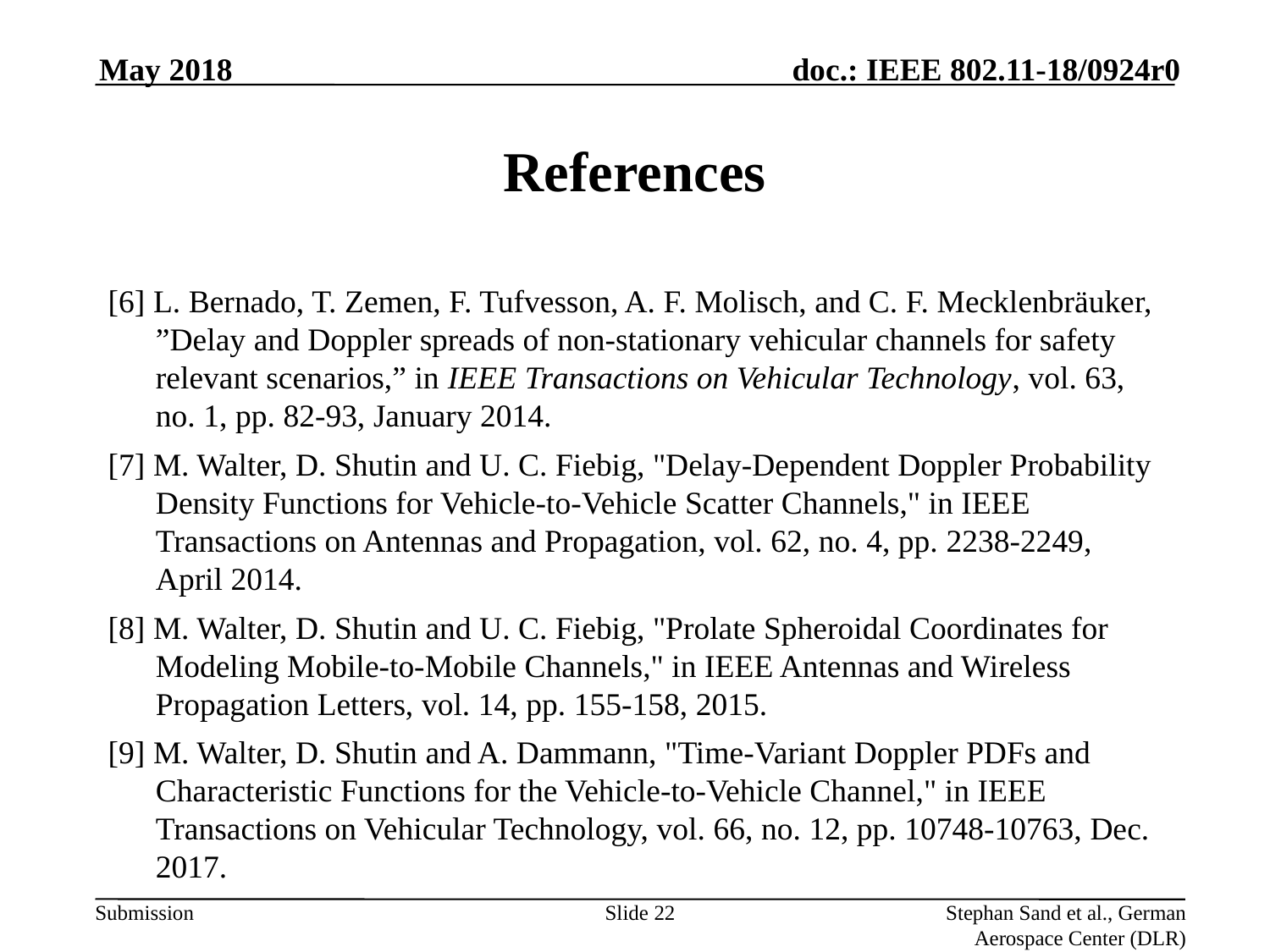

May 2018
# References
[6] L. Bernado, T. Zemen, F. Tufvesson, A. F. Molisch, and C. F. Mecklenbräuker, ”Delay and Doppler spreads of non-stationary vehicular channels for safety relevant scenarios,” in IEEE Transactions on Vehicular Technology, vol. 63, no. 1, pp. 82-93, January 2014.
[7] M. Walter, D. Shutin and U. C. Fiebig, "Delay-Dependent Doppler Probability Density Functions for Vehicle-to-Vehicle Scatter Channels," in IEEE Transactions on Antennas and Propagation, vol. 62, no. 4, pp. 2238-2249, April 2014.
[8] M. Walter, D. Shutin and U. C. Fiebig, "Prolate Spheroidal Coordinates for Modeling Mobile-to-Mobile Channels," in IEEE Antennas and Wireless Propagation Letters, vol. 14, pp. 155-158, 2015.
[9] M. Walter, D. Shutin and A. Dammann, "Time-Variant Doppler PDFs and Characteristic Functions for the Vehicle-to-Vehicle Channel," in IEEE Transactions on Vehicular Technology, vol. 66, no. 12, pp. 10748-10763, Dec. 2017.
Slide 22
Stephan Sand et al., German Aerospace Center (DLR)